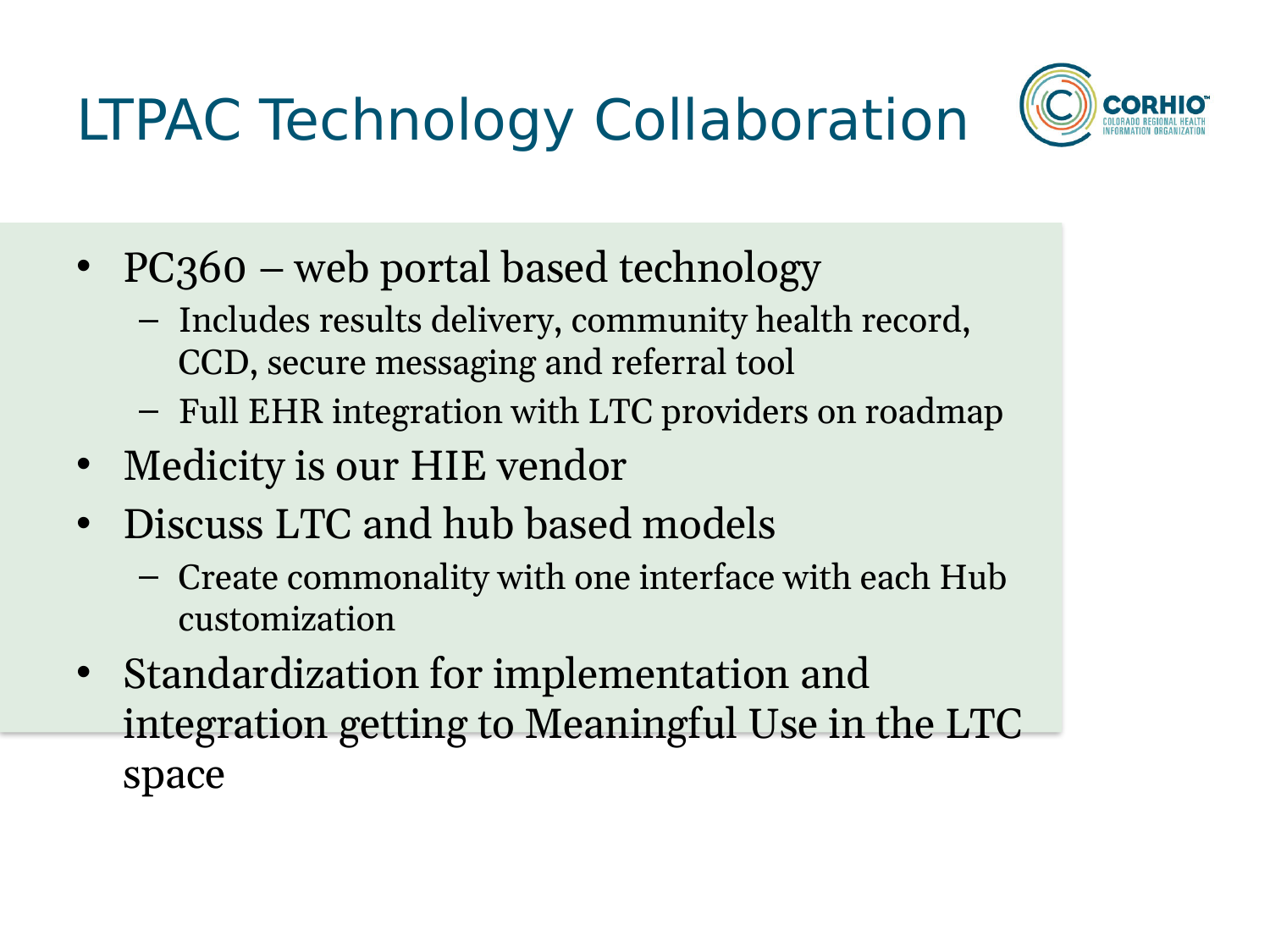

# LTPAC Technology Collaboration
PC360 – web portal based technology
Includes results delivery, community health record, CCD, secure messaging and referral tool
Full EHR integration with LTC providers on roadmap
Medicity is our HIE vendor
Discuss LTC and hub based models
Create commonality with one interface with each Hub customization
Standardization for implementation and integration getting to Meaningful Use in the LTC space